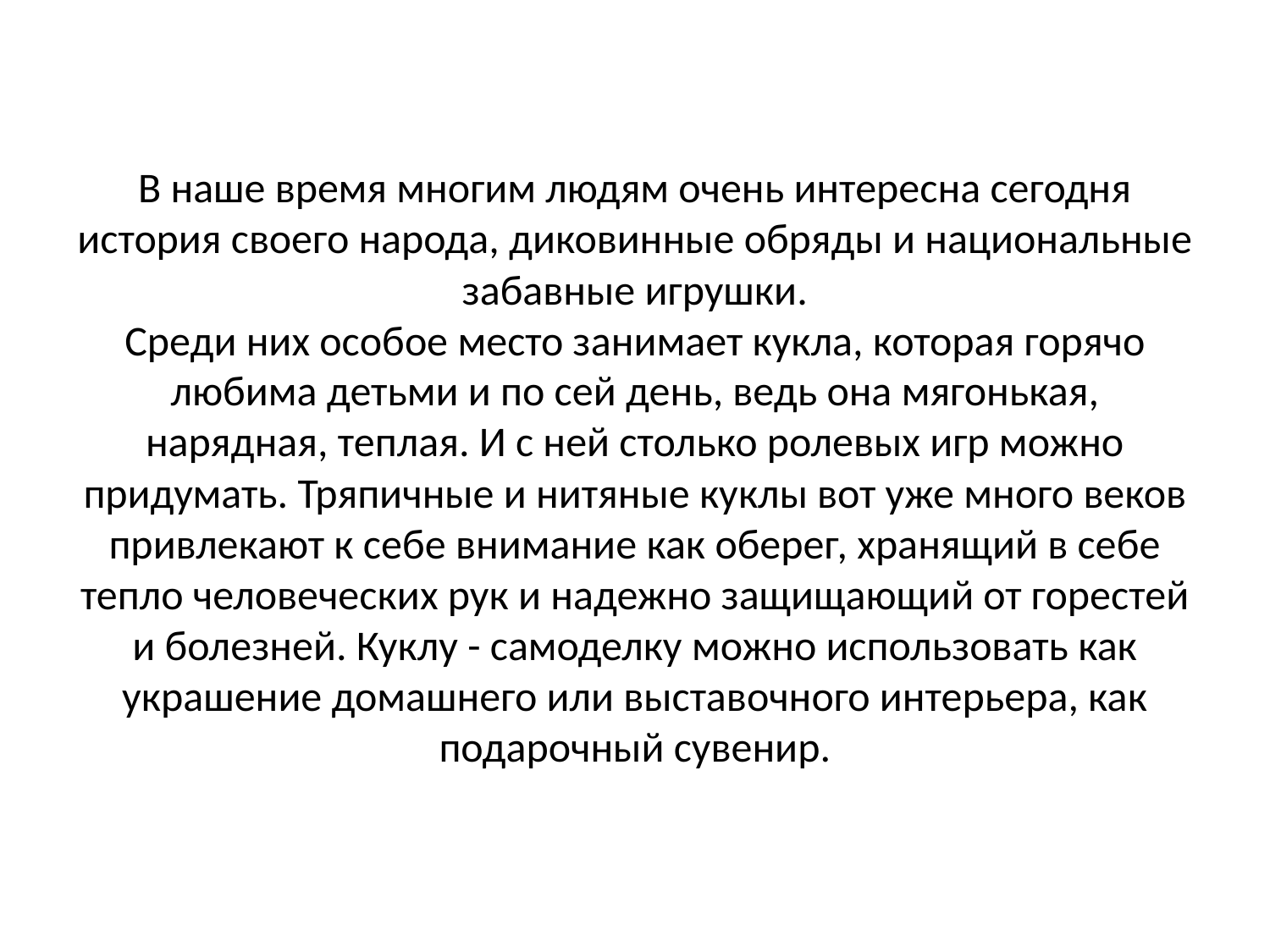

# В наше время многим людям очень интересна сегодня история своего народа, диковинные обряды и национальные забавные игрушки. Среди них особое место занимает кукла, которая горячо любима детьми и по сей день, ведь она мягонькая, нарядная, теплая. И с ней столько ролевых игр можно придумать. Тряпичные и нитяные куклы вот уже много веков привлекают к себе внимание как оберег, хранящий в себе тепло человеческих рук и надежно защищающий от горестей и болезней. Куклу - самоделку можно использовать как украшение домашнего или выставочного интерьера, как подарочный сувенир.